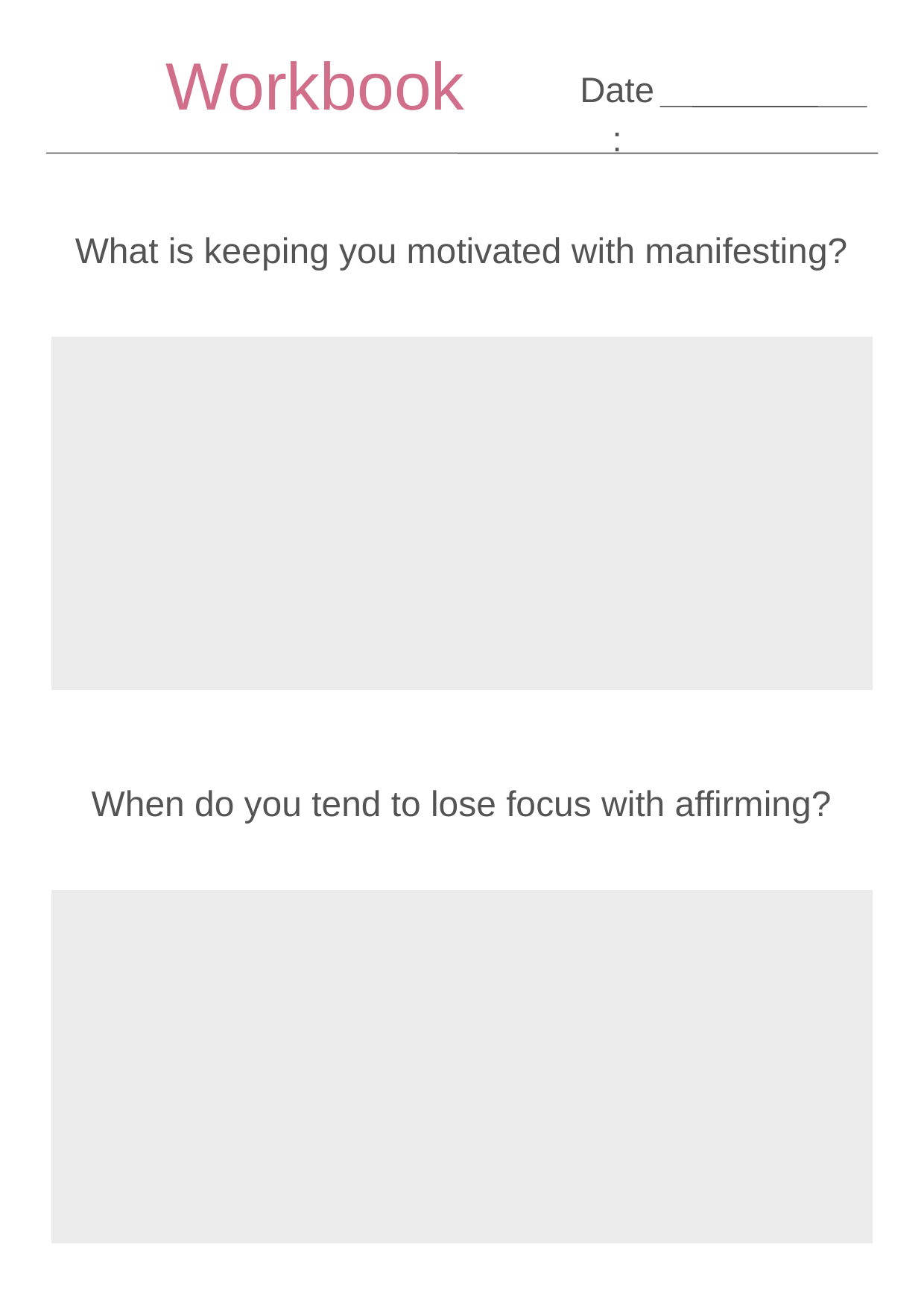

Workbook
Date:

What is keeping you motivated with manifesting?

When do you tend to lose focus with affirming?